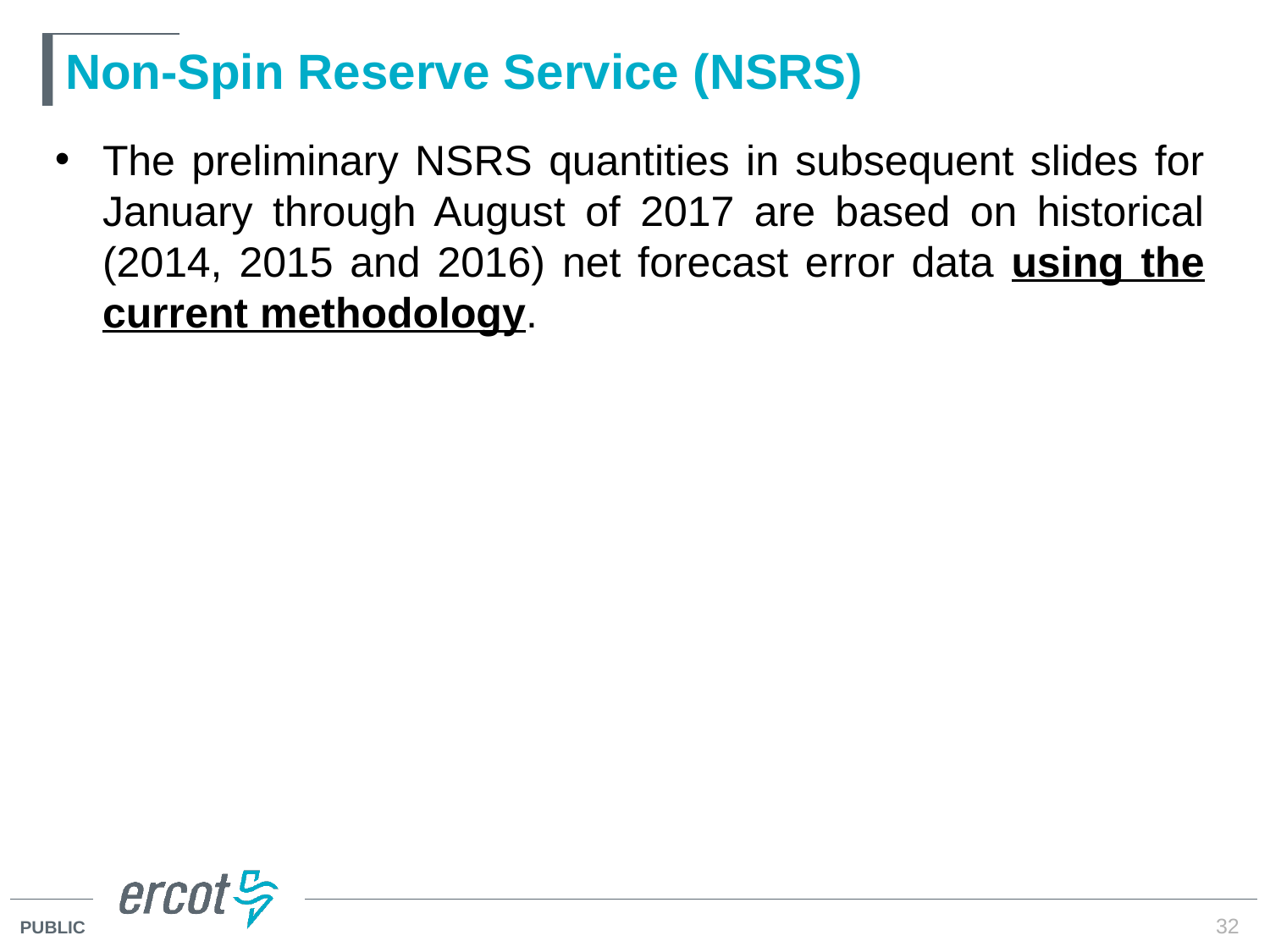

# Non-Spin Reserve Service (NSRS)
The preliminary NSRS quantities in subsequent slides for January through August of 2017 are based on historical (2014, 2015 and 2016) net forecast error data using the current methodology.
32